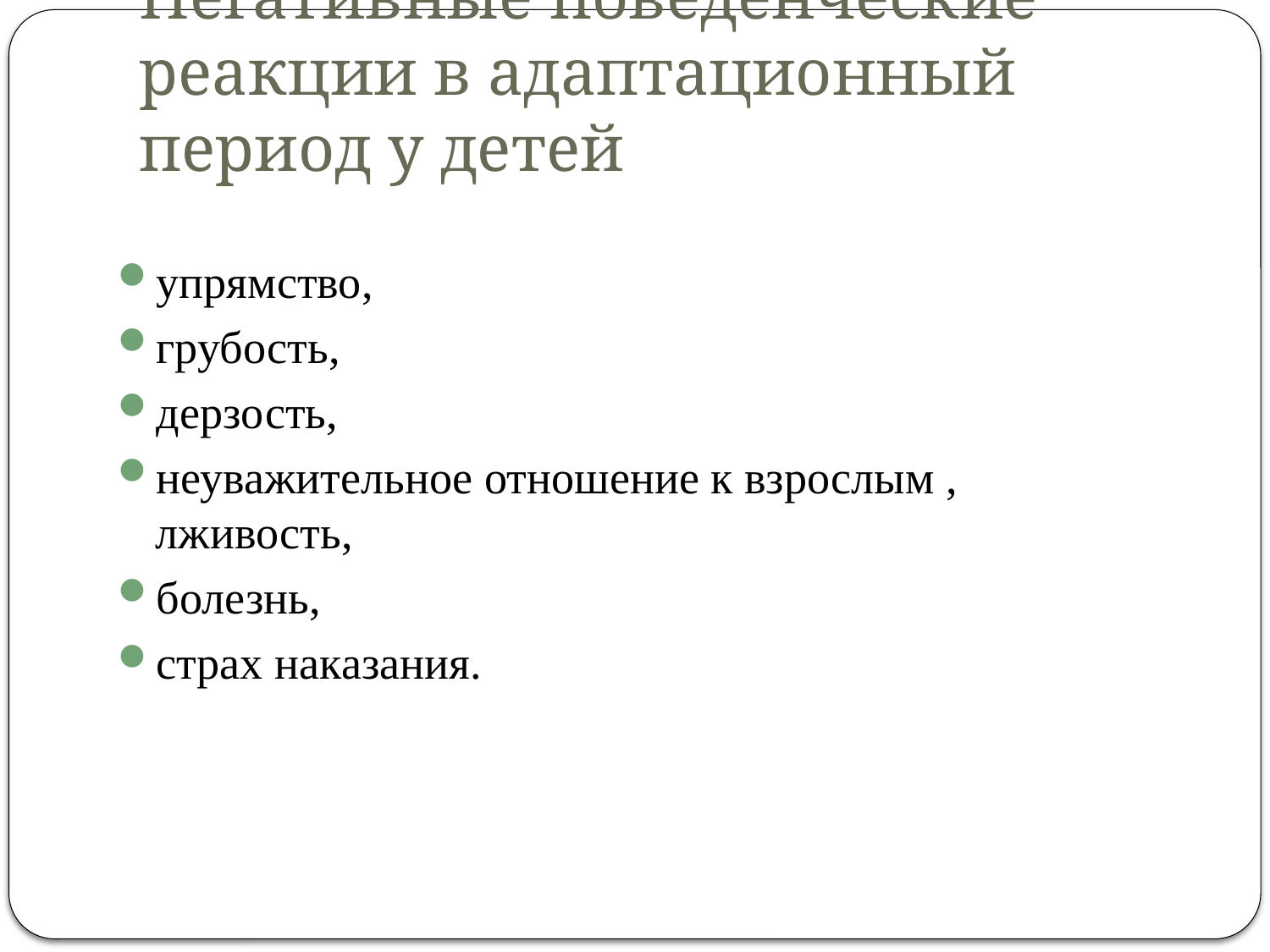

# Негативные поведенческие реакции в адаптационный период у детей
упрямство,
грубость,
дерзость,
неуважительное отношение к взрослым , лживость,
болезнь,
страх наказания.